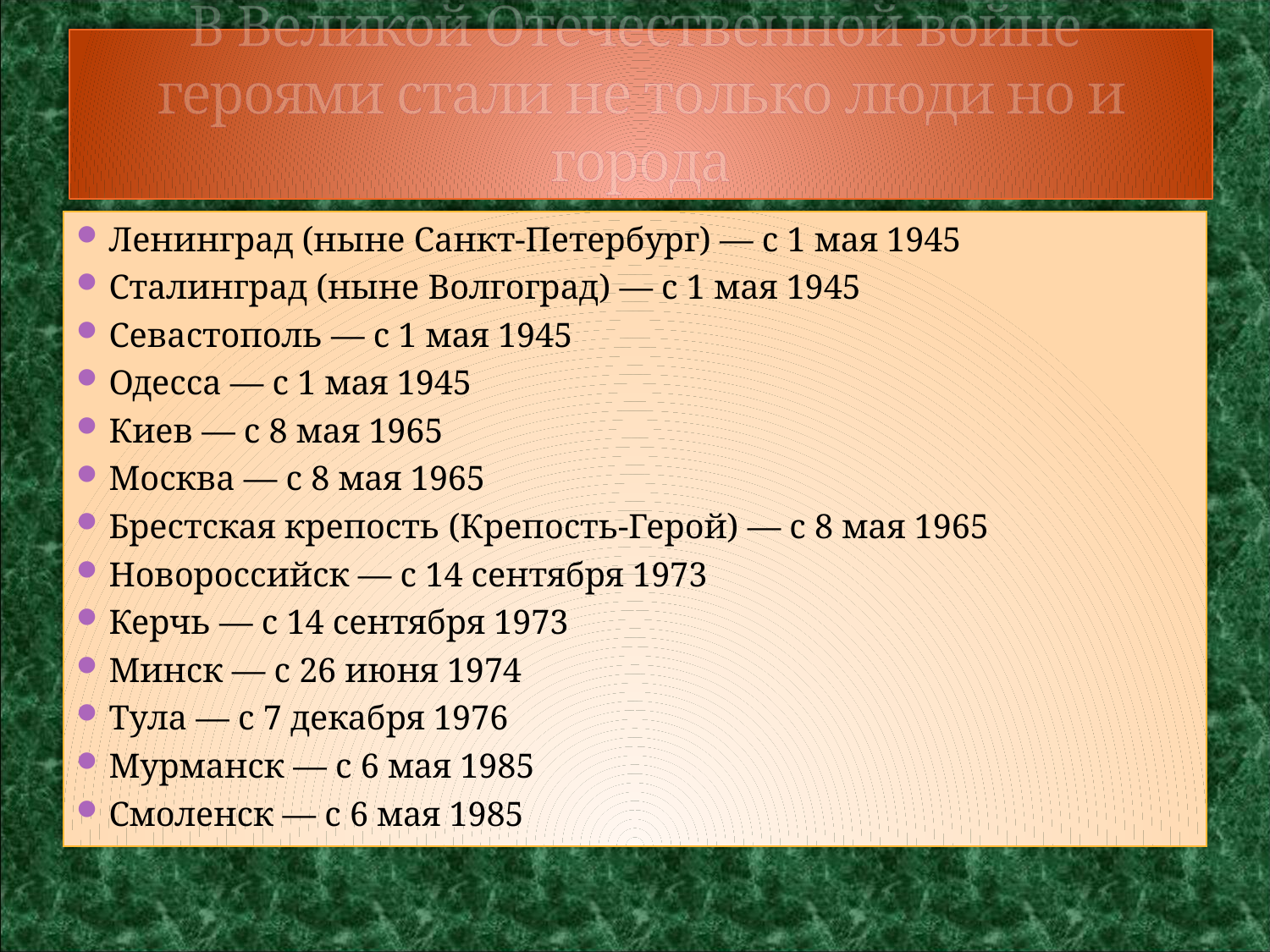

# В Великой Отечественной войне  героями стали не только люди но и города
Ленинград (ныне Санкт-Петербург) — с 1 мая 1945
Сталинград (ныне Волгоград) — с 1 мая 1945
Севастополь — с 1 мая 1945
Одесса — с 1 мая 1945
Киев — с 8 мая 1965
Москва — с 8 мая 1965
Брестская крепость (Крепость-Герой) — с 8 мая 1965
Новороссийск — с 14 сентября 1973
Керчь — с 14 сентября 1973
Минск — с 26 июня 1974
Тула — с 7 декабря 1976
Мурманск — с 6 мая 1985
Смоленск — с 6 мая 1985